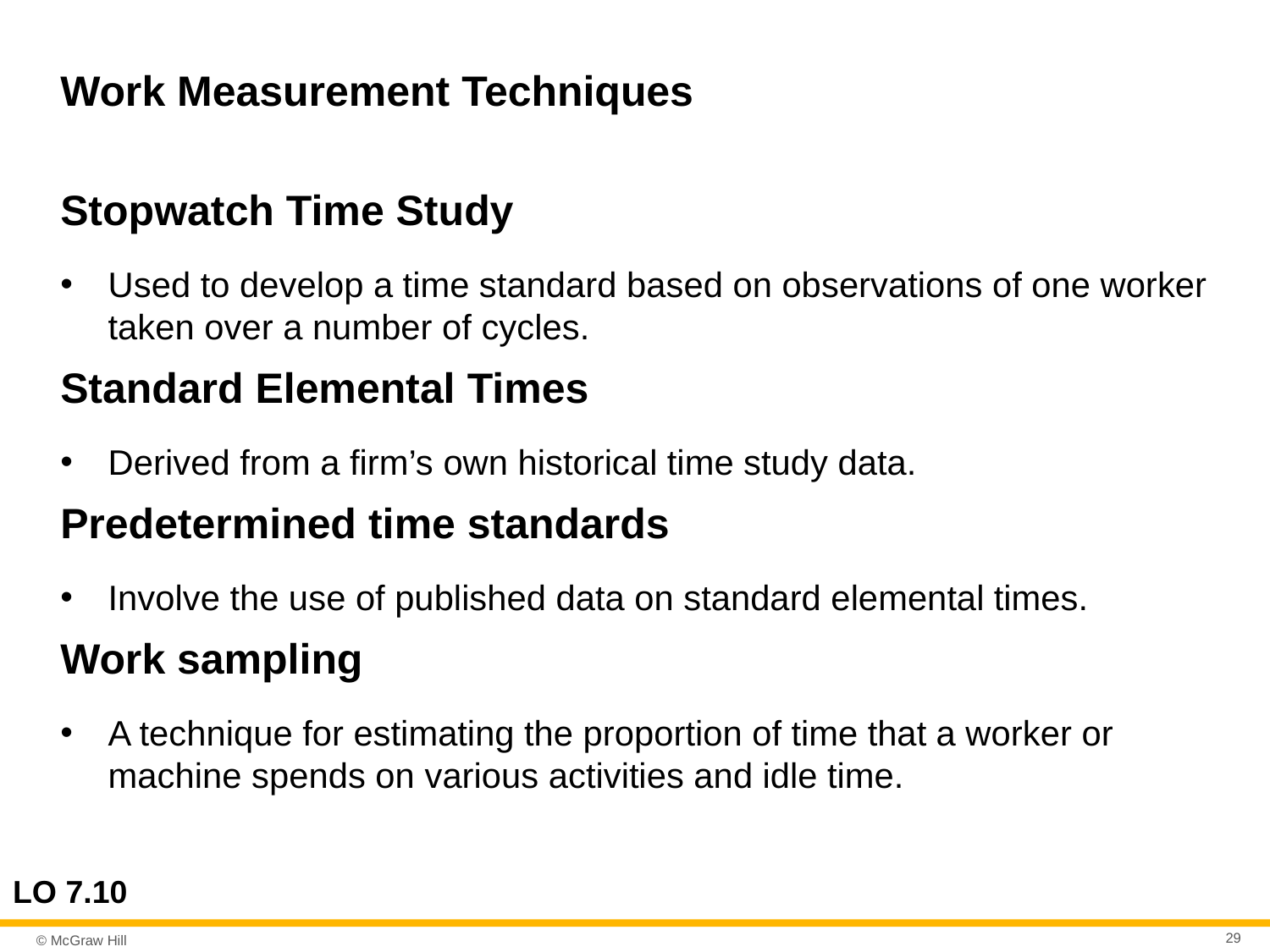

# Work Measurement Techniques
Stopwatch Time Study
Used to develop a time standard based on observations of one worker taken over a number of cycles.
Standard Elemental Times
Derived from a firm’s own historical time study data.
Predetermined time standards
Involve the use of published data on standard elemental times.
Work sampling
A technique for estimating the proportion of time that a worker or machine spends on various activities and idle time.
LO 7.10